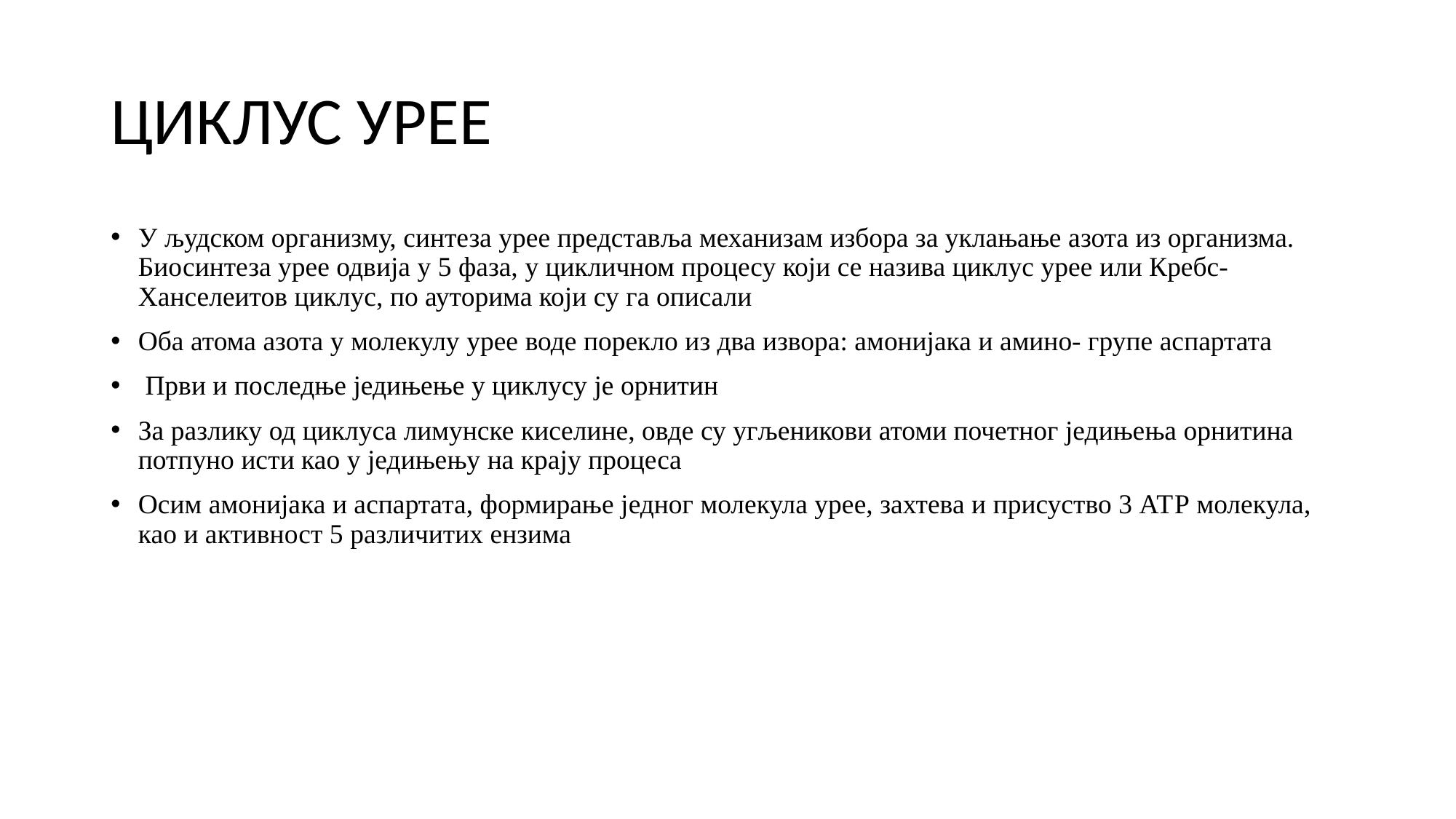

# ЦИКЛУС УРЕЕ
У људском организму, синтеза урее представља механизам избора за уклањање азота из организма. Биосинтеза урее одвија у 5 фаза, у цикличном процесу који се назива циклус урее или Кребс-Ханселеитов циклус, по ауторима који су га описали
Оба атома азота у молекулу урее воде порекло из два извора: амонијака и амино- групе аспартата
 Први и последње једињење у циклусу је орнитин
За разлику од циклуса лимунске киселине, овде су угљеникови атоми почетног једињења орнитина потпуно исти као у једињењу на крају процеса
Осим амонијака и аспартата, формирање једног молекула урее, захтева и присуство 3 АТP молекула, као и активност 5 различитих ензима